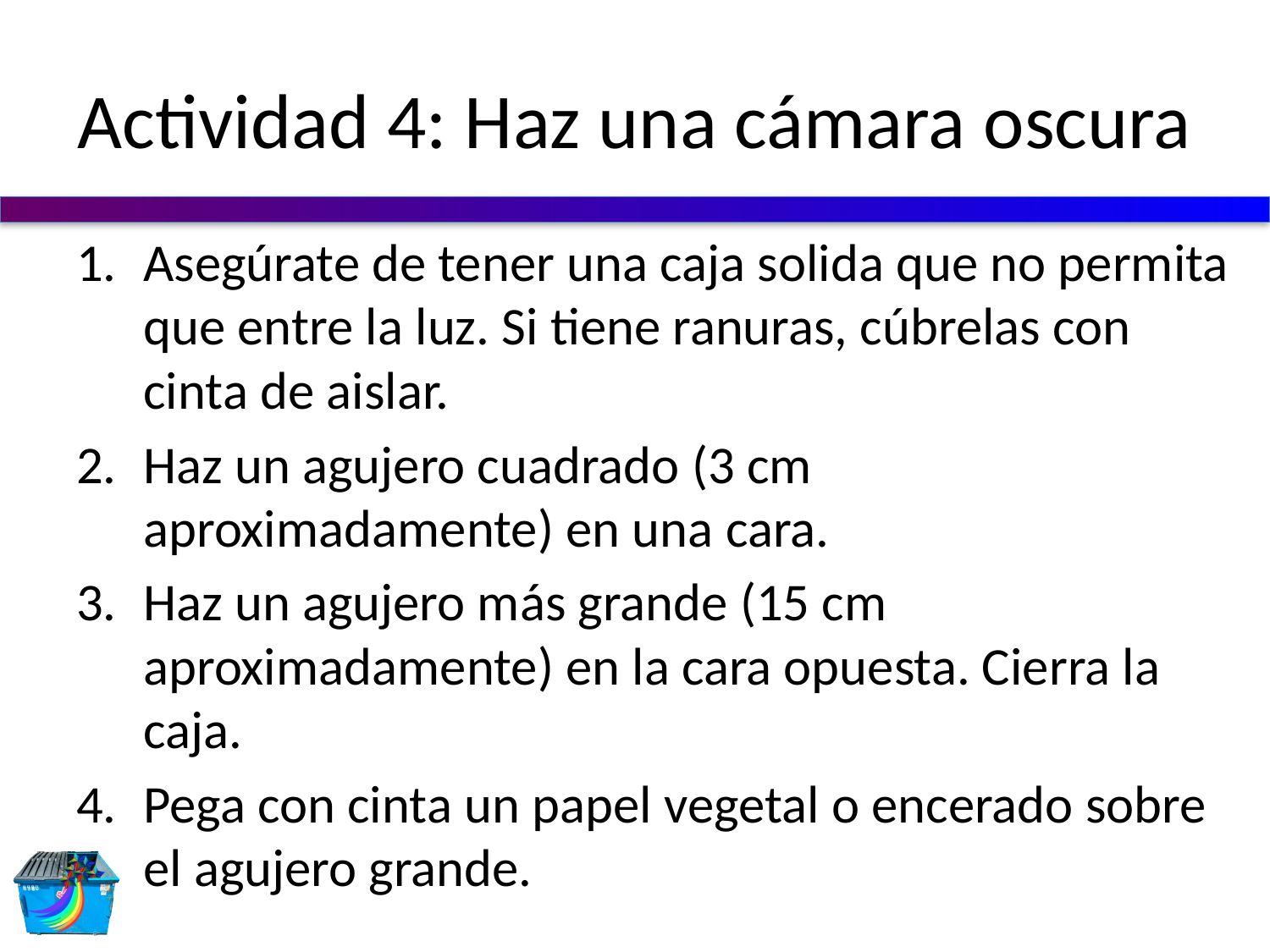

# Actividad 4: Haz una cámara oscura
Asegúrate de tener una caja solida que no permita que entre la luz. Si tiene ranuras, cúbrelas con cinta de aislar.
Haz un agujero cuadrado (3 cm aproximadamente) en una cara.
Haz un agujero más grande (15 cm aproximadamente) en la cara opuesta. Cierra la caja.
Pega con cinta un papel vegetal o encerado sobre el agujero grande.